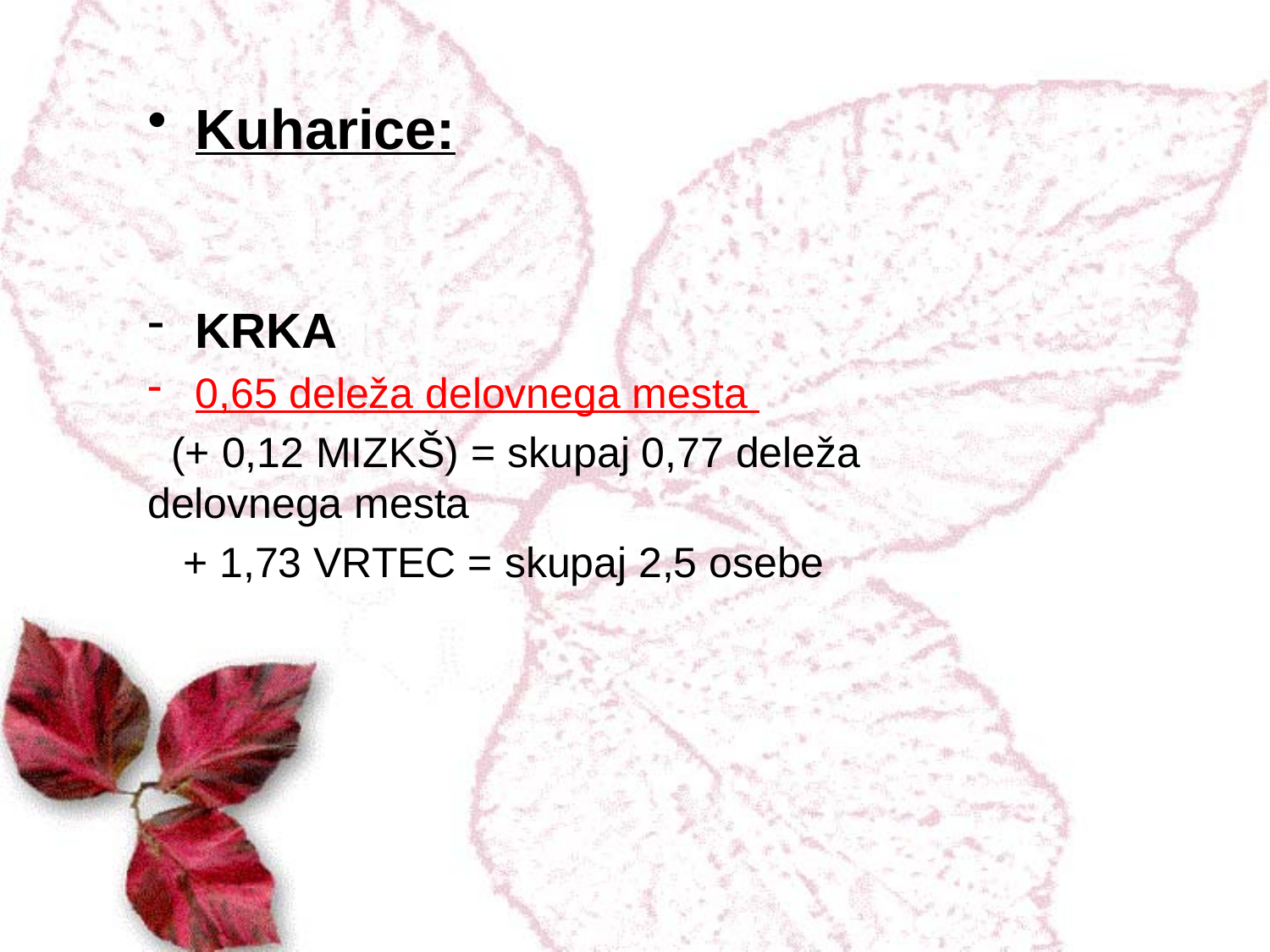

Kuharice:

KRKA
0,65 deleža delovnega mesta
  (+ 0,12 MIZKŠ) = skupaj 0,77 deleža delovnega mesta
   + 1,73 VRTEC = skupaj 2,5 osebe